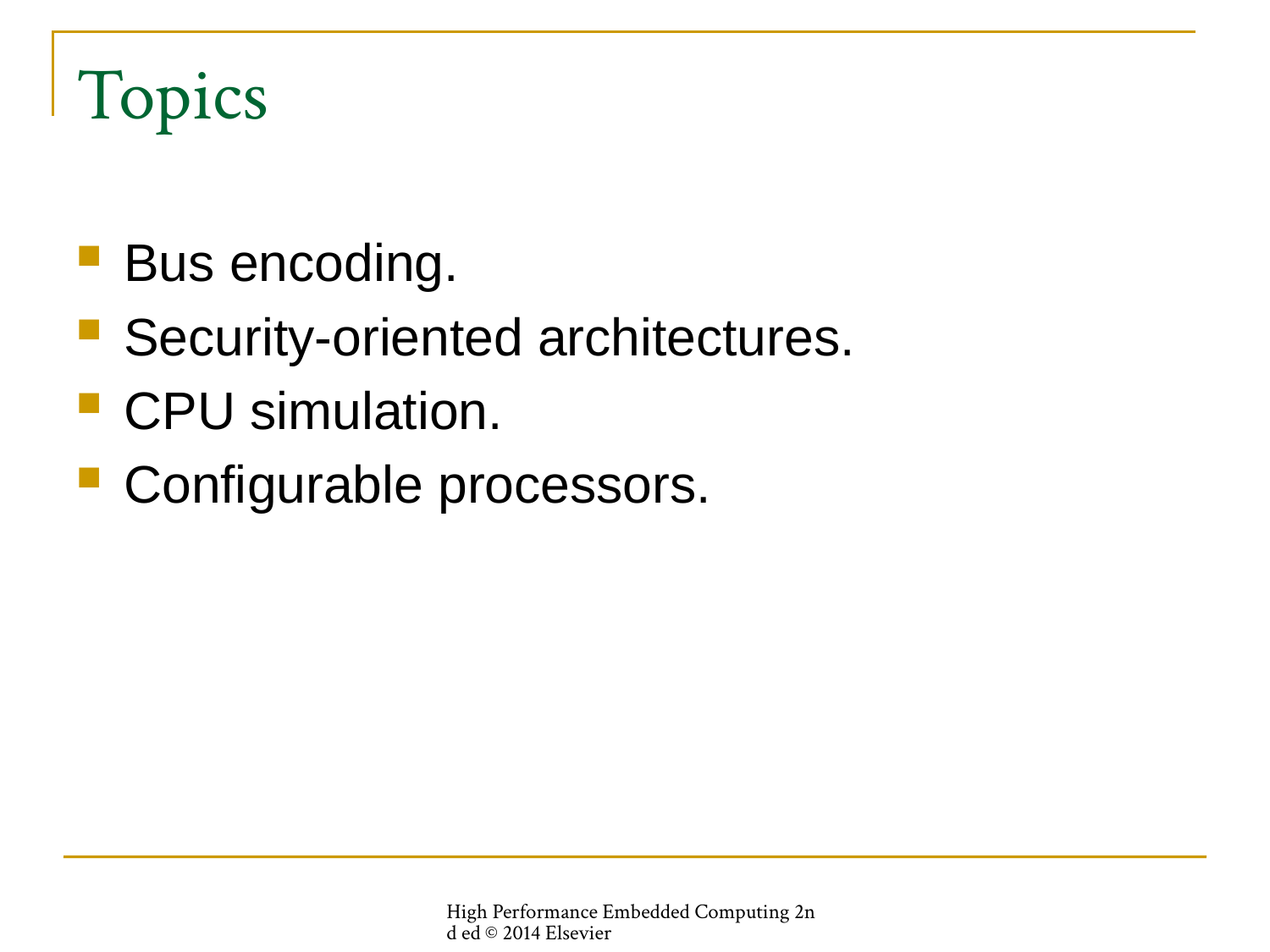

# Topics
Bus encoding.
Security-oriented architectures.
CPU simulation.
Configurable processors.
High Performance Embedded Computing 2nd ed © 2014 Elsevier